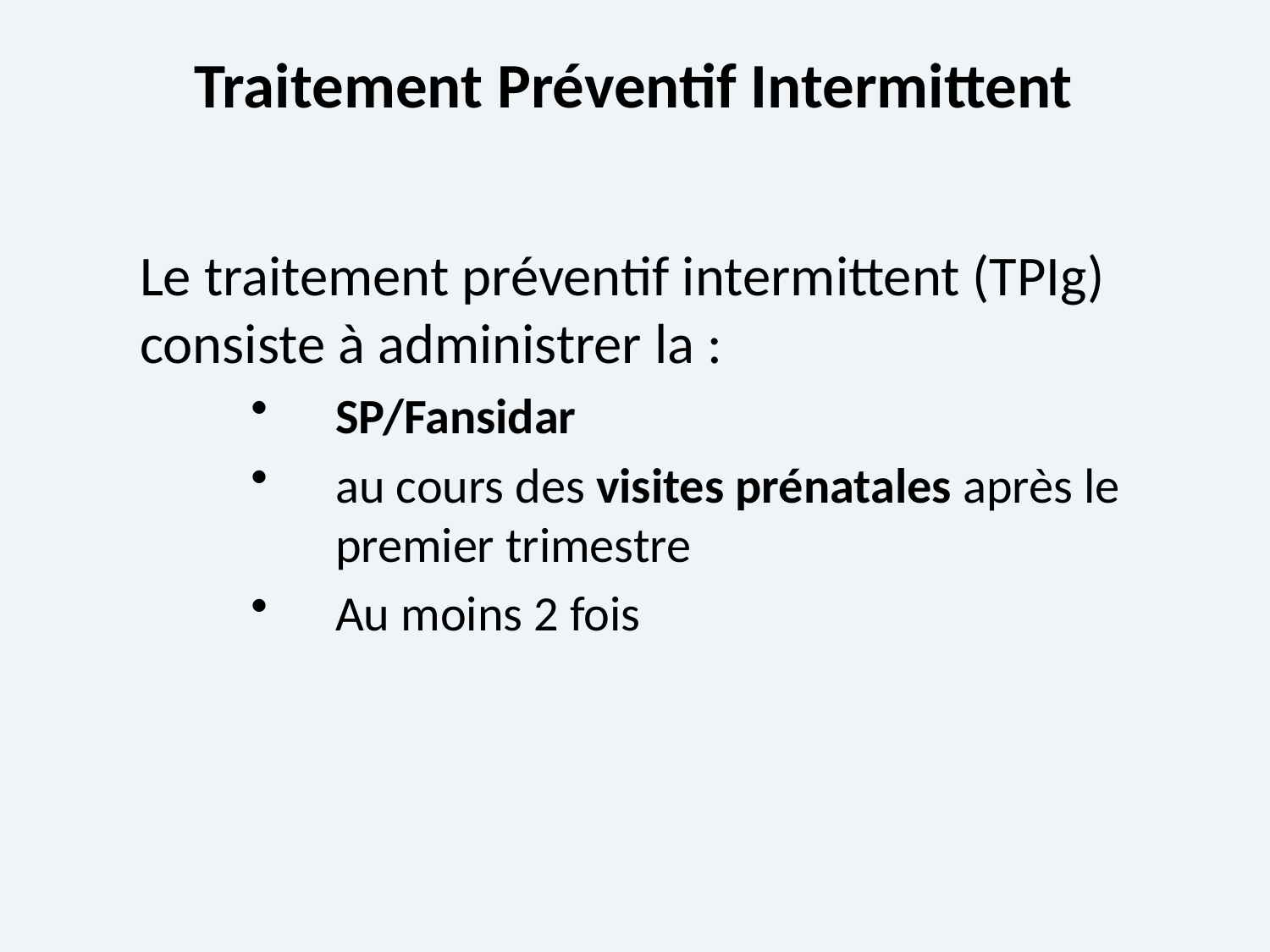

# Traitement Préventif Intermittent
Le traitement préventif intermittent (TPIg) consiste à administrer la :
SP/Fansidar
au cours des visites prénatales après le premier trimestre
Au moins 2 fois